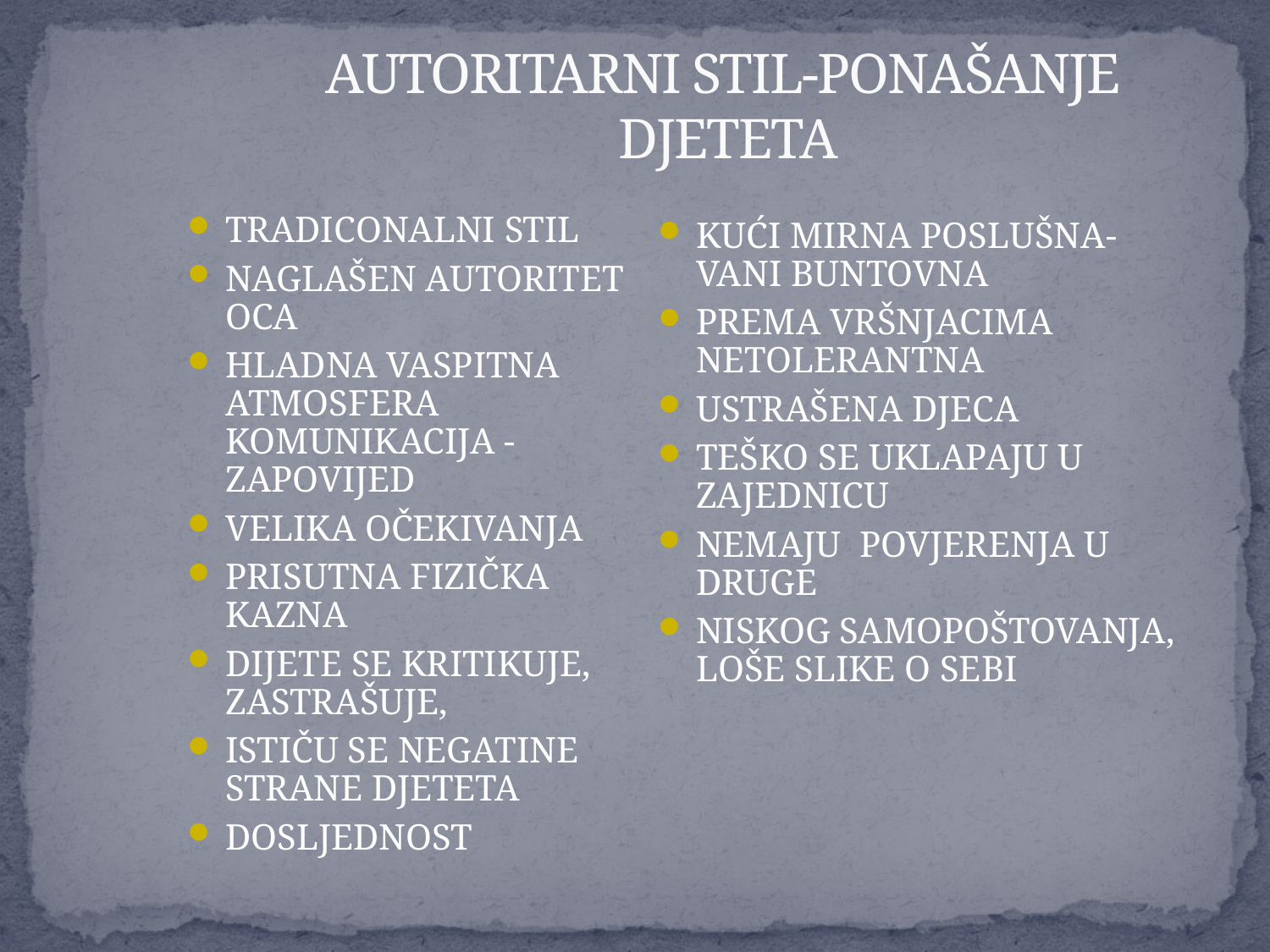

# AUTORITARNI STIL-PONAŠANJE  DJETETA
TRADICONALNI STIL
NAGLAŠEN AUTORITET OCA
HLADNA VASPITNA ATMOSFERA KOMUNIKACIJA - ZAPOVIJED
VELIKA OČEKIVANJA
PRISUTNA FIZIČKA KAZNA
DIJETE SE KRITIKUJE, ZASTRAŠUJE,
ISTIČU SE NEGATINE STRANE DJETETA
DOSLJEDNOST
KUĆI MIRNA POSLUŠNA- VANI BUNTOVNA
PREMA VRŠNJACIMA NETOLERANTNA
USTRAŠENA DJECA
TEŠKO SE UKLAPAJU U ZAJEDNICU
NEMAJU  POVJERENJA U DRUGE
NISKOG SAMOPOŠTOVANJA, LOŠE SLIKE O SEBI